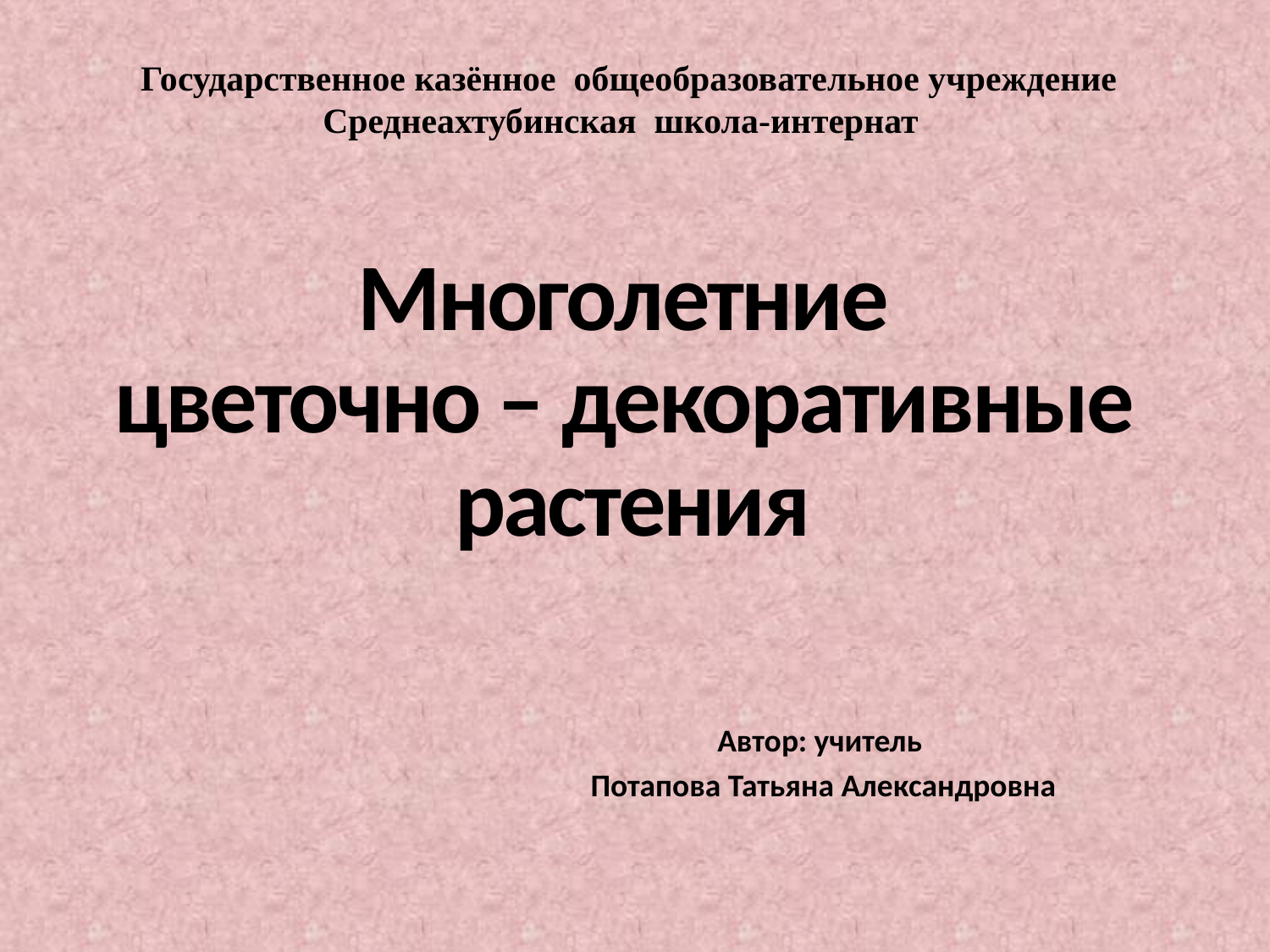

Государственное казённое  общеобразовательное учреждение Среднеахтубинская  школа-интернат

# Многолетние цветочно – декоративные  растения
Автор: учитель
Потапова Татьяна Александровна